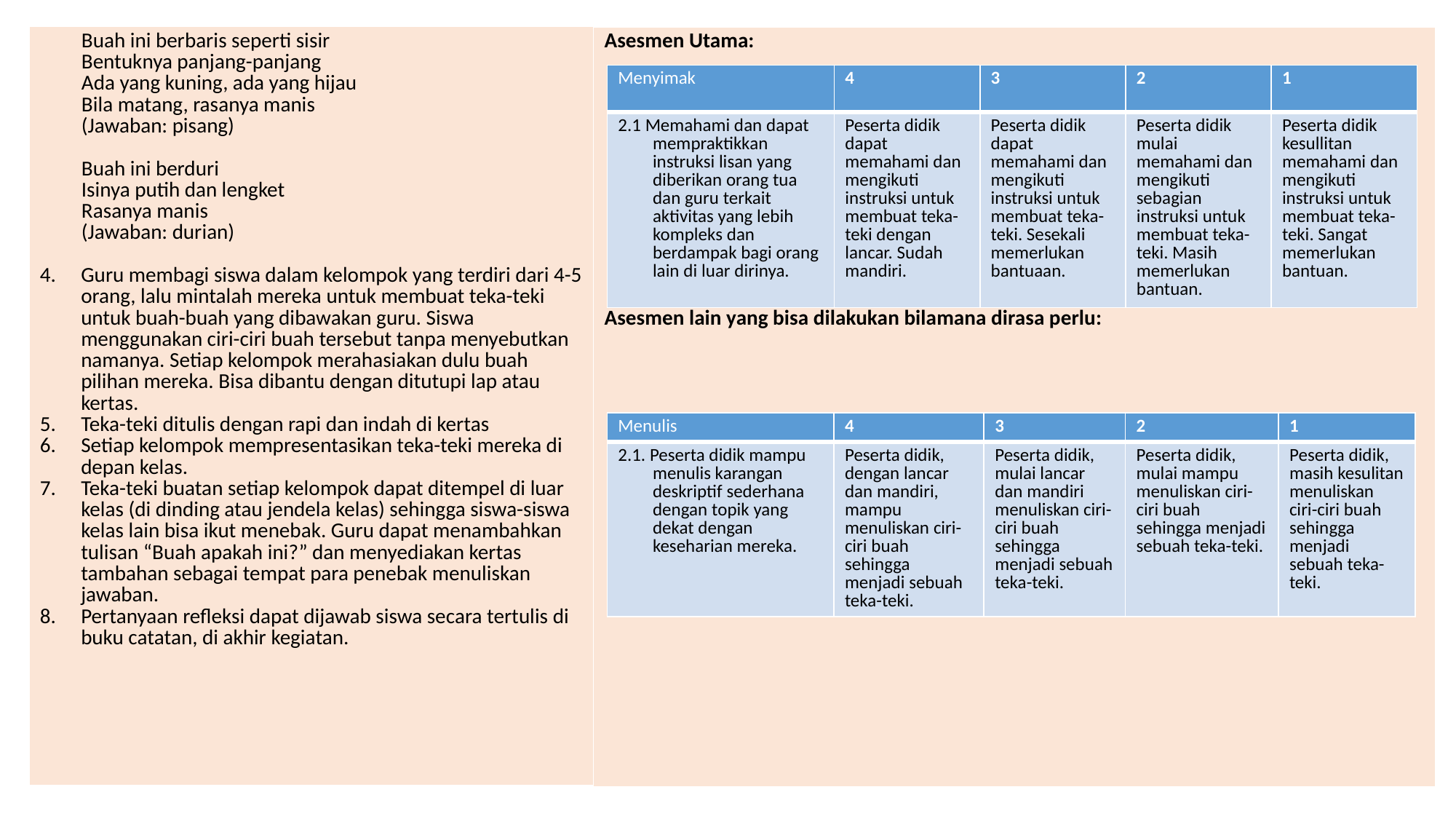

| Buah ini berbaris seperti sisir Bentuknya panjang-panjang Ada yang kuning, ada yang hijau Bila matang, rasanya manis (Jawaban: pisang) Buah ini berduri Isinya putih dan lengket Rasanya manis (Jawaban: durian) Guru membagi siswa dalam kelompok yang terdiri dari 4-5 orang, lalu mintalah mereka untuk membuat teka-teki untuk buah-buah yang dibawakan guru. Siswa menggunakan ciri-ciri buah tersebut tanpa menyebutkan namanya. Setiap kelompok merahasiakan dulu buah pilihan mereka. Bisa dibantu dengan ditutupi lap atau kertas. Teka-teki ditulis dengan rapi dan indah di kertas Setiap kelompok mempresentasikan teka-teki mereka di depan kelas. Teka-teki buatan setiap kelompok dapat ditempel di luar kelas (di dinding atau jendela kelas) sehingga siswa-siswa kelas lain bisa ikut menebak. Guru dapat menambahkan tulisan “Buah apakah ini?” dan menyediakan kertas tambahan sebagai tempat para penebak menuliskan jawaban. Pertanyaan refleksi dapat dijawab siswa secara tertulis di buku catatan, di akhir kegiatan. | Asesmen Utama: Asesmen lain yang bisa dilakukan bilamana dirasa perlu: |
| --- | --- |
| Menyimak | 4 | 3 | 2 | 1 |
| --- | --- | --- | --- | --- |
| 2.1 Memahami dan dapat mempraktikkan instruksi lisan yang diberikan orang tua dan guru terkait aktivitas yang lebih kompleks dan berdampak bagi orang lain di luar dirinya. | Peserta didik dapat memahami dan mengikuti instruksi untuk membuat teka-teki dengan lancar. Sudah mandiri. | Peserta didik dapat memahami dan mengikuti instruksi untuk membuat teka-teki. Sesekali memerlukan bantuaan. | Peserta didik mulai memahami dan mengikuti sebagian instruksi untuk membuat teka-teki. Masih memerlukan bantuan. | Peserta didik kesullitan memahami dan mengikuti instruksi untuk membuat teka-teki. Sangat memerlukan bantuan. |
| Menulis | 4 | 3 | 2 | 1 |
| --- | --- | --- | --- | --- |
| 2.1. Peserta didik mampu menulis karangan deskriptif sederhana dengan topik yang dekat dengan keseharian mereka. | Peserta didik, dengan lancar dan mandiri, mampu menuliskan ciri-ciri buah sehingga menjadi sebuah teka-teki. | Peserta didik, mulai lancar dan mandiri menuliskan ciri-ciri buah sehingga menjadi sebuah teka-teki. | Peserta didik, mulai mampu menuliskan ciri-ciri buah sehingga menjadi sebuah teka-teki. | Peserta didik, masih kesulitan menuliskan ciri-ciri buah sehingga menjadi sebuah teka-teki. |